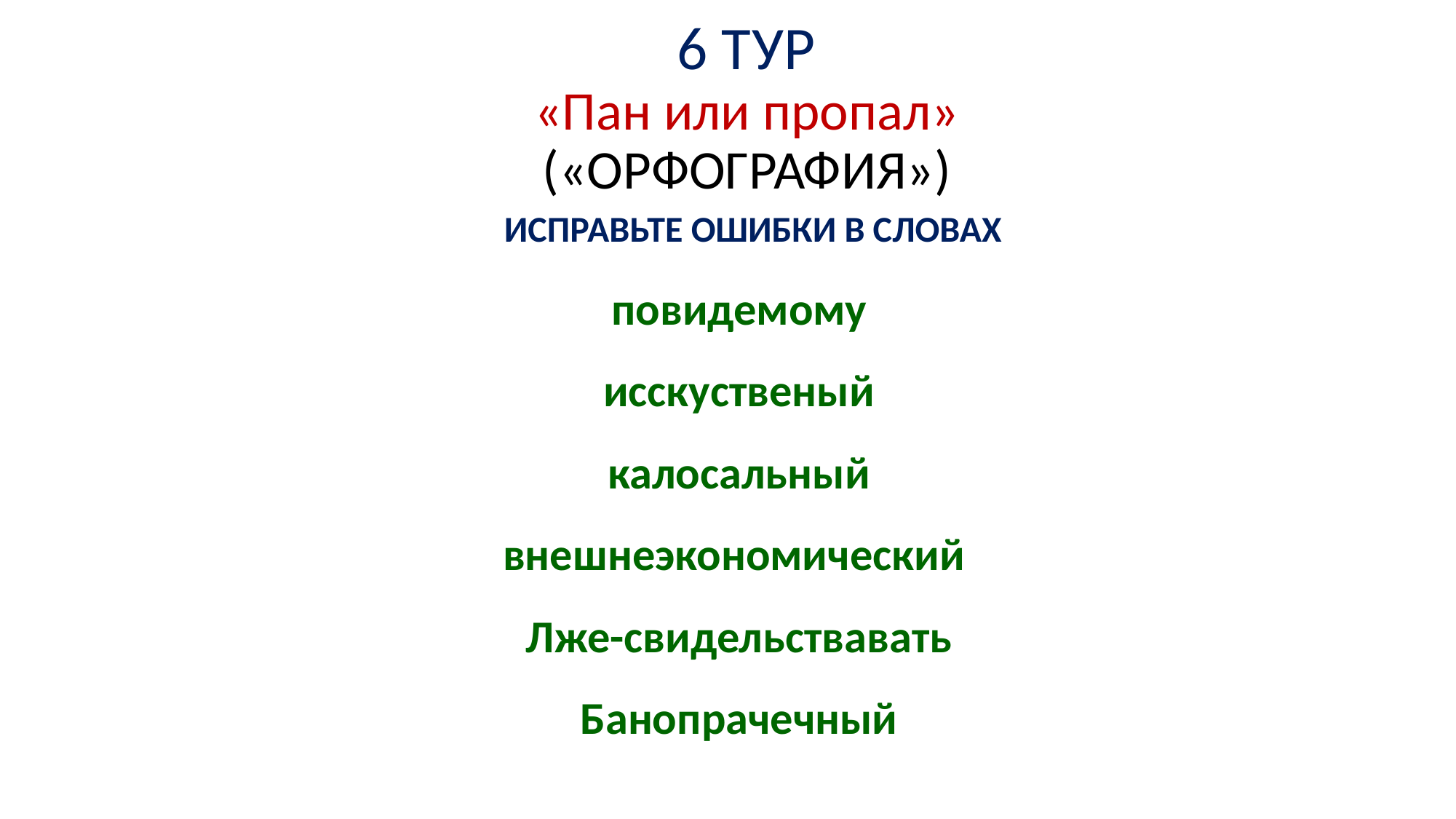

# 6 ТУР «Пан или пропал» («ОРФОГРАФИЯ»)
ИСПРАВЬТЕ ОШИБКИ В СЛОВАХ
повидемому
исскуственый
калосальный
внешнеэкономический
Лже-свидельствавать
Банопрачечный